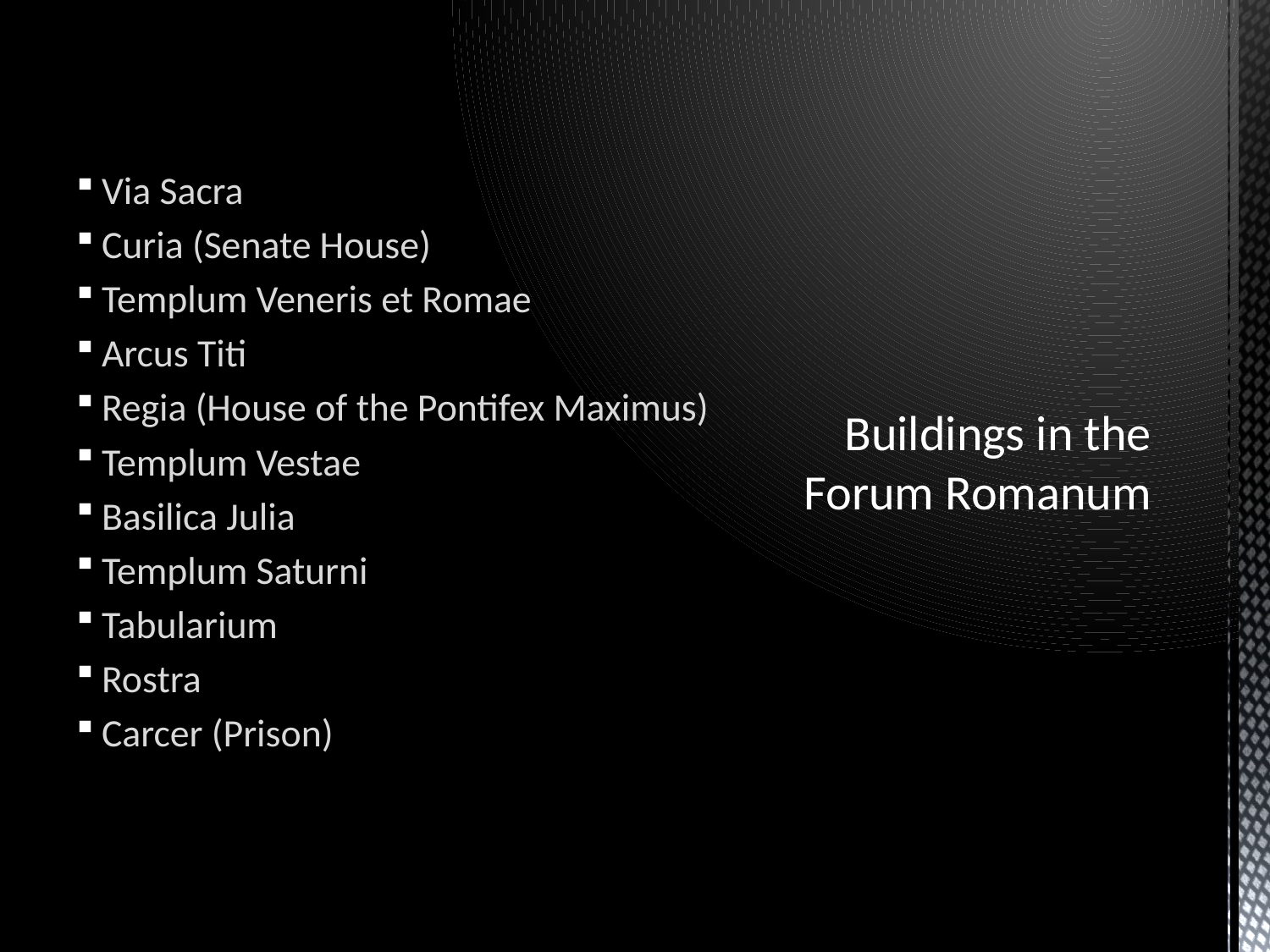

Via Sacra
Curia (Senate House)
Templum Veneris et Romae
Arcus Titi
Regia (House of the Pontifex Maximus)
Templum Vestae
Basilica Julia
Templum Saturni
Tabularium
Rostra
Carcer (Prison)
# Buildings in the Forum Romanum